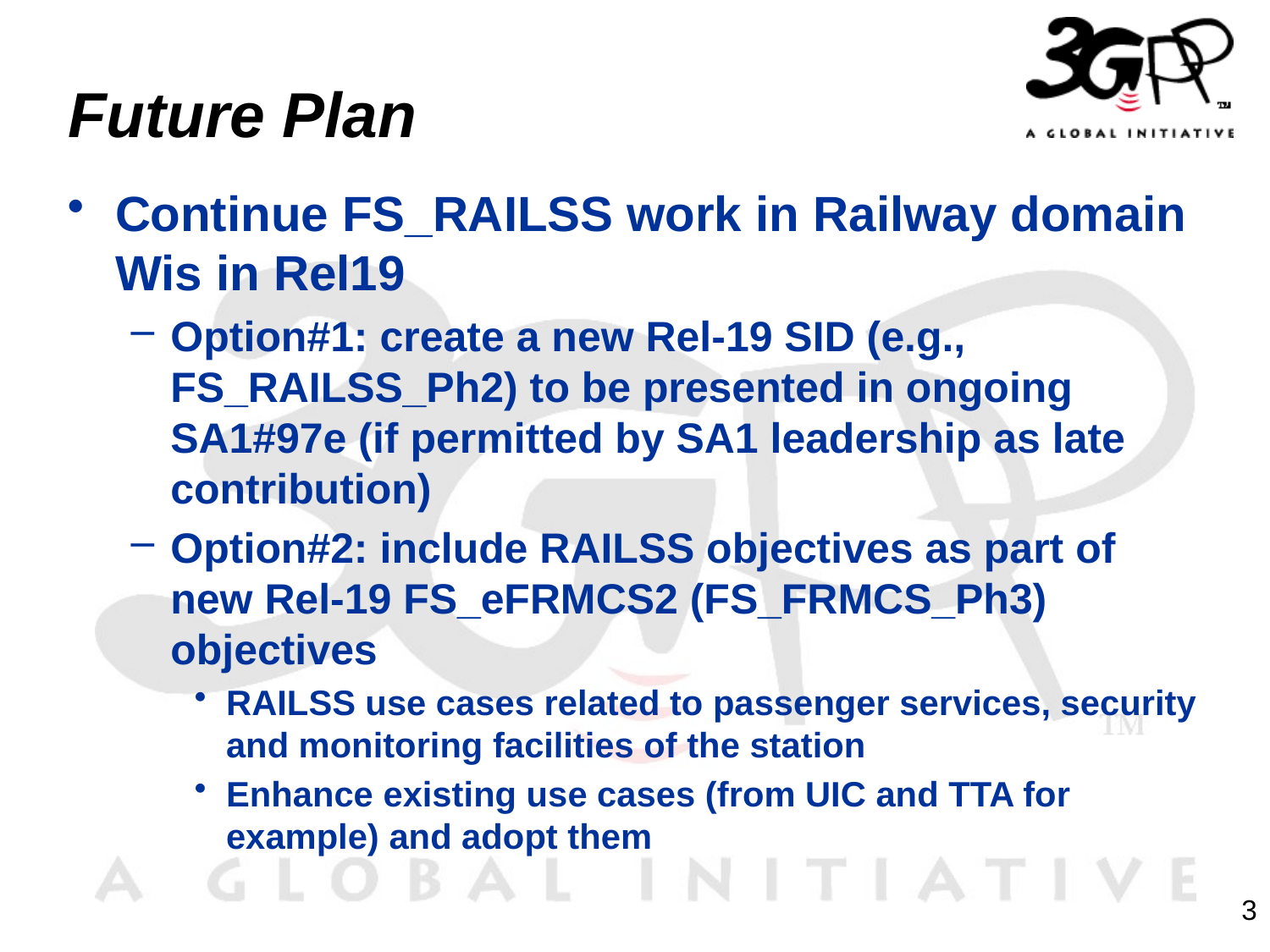

# Future Plan
Continue FS_RAILSS work in Railway domain Wis in Rel19
Option#1: create a new Rel-19 SID (e.g., FS_RAILSS_Ph2) to be presented in ongoing SA1#97e (if permitted by SA1 leadership as late contribution)
Option#2: include RAILSS objectives as part of new Rel-19 FS_eFRMCS2 (FS_FRMCS_Ph3) objectives
RAILSS use cases related to passenger services, security and monitoring facilities of the station
Enhance existing use cases (from UIC and TTA for example) and adopt them
3